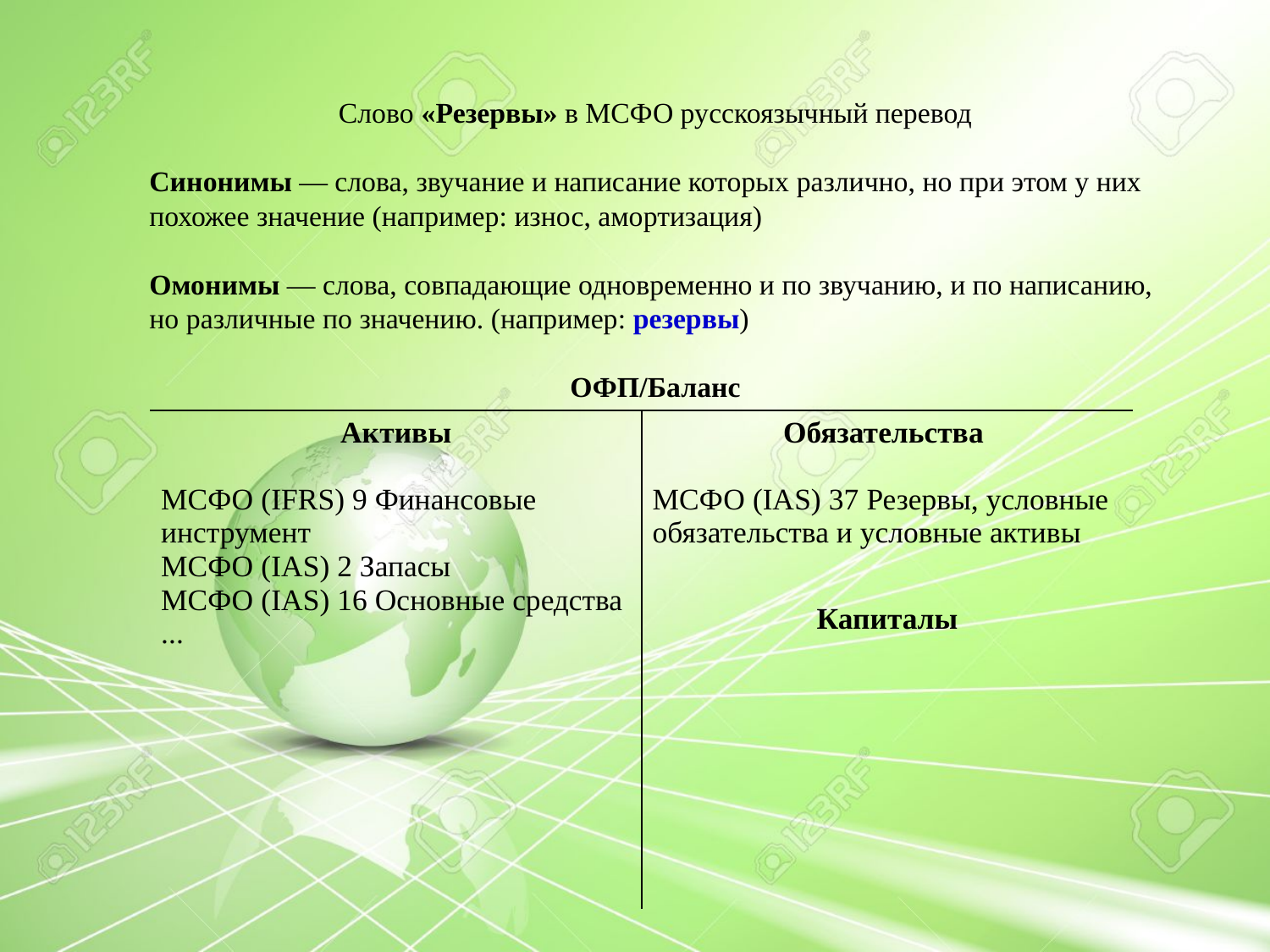

Слово «Резервы» в МСФО русскоязычный перевод

Синонимы — слова, звучание и написание которых различно, но при этом у них похожее значение (например: износ, амортизация)

Омонимы — слова, совпадающие одновременно и по звучанию, и по написанию, но различные по значению. (например: резервы)

ОФП/Баланс
| Активы МСФО (IFRS) 9 Финансовые инструмент МСФО (IAS) 2 Запасы МСФО (IAS) 16 Основные средства ... | Обязательства МСФО (IAS) 37 Резервы, условные обязательства и условные активы |
| --- | --- |
|  | Капиталы |